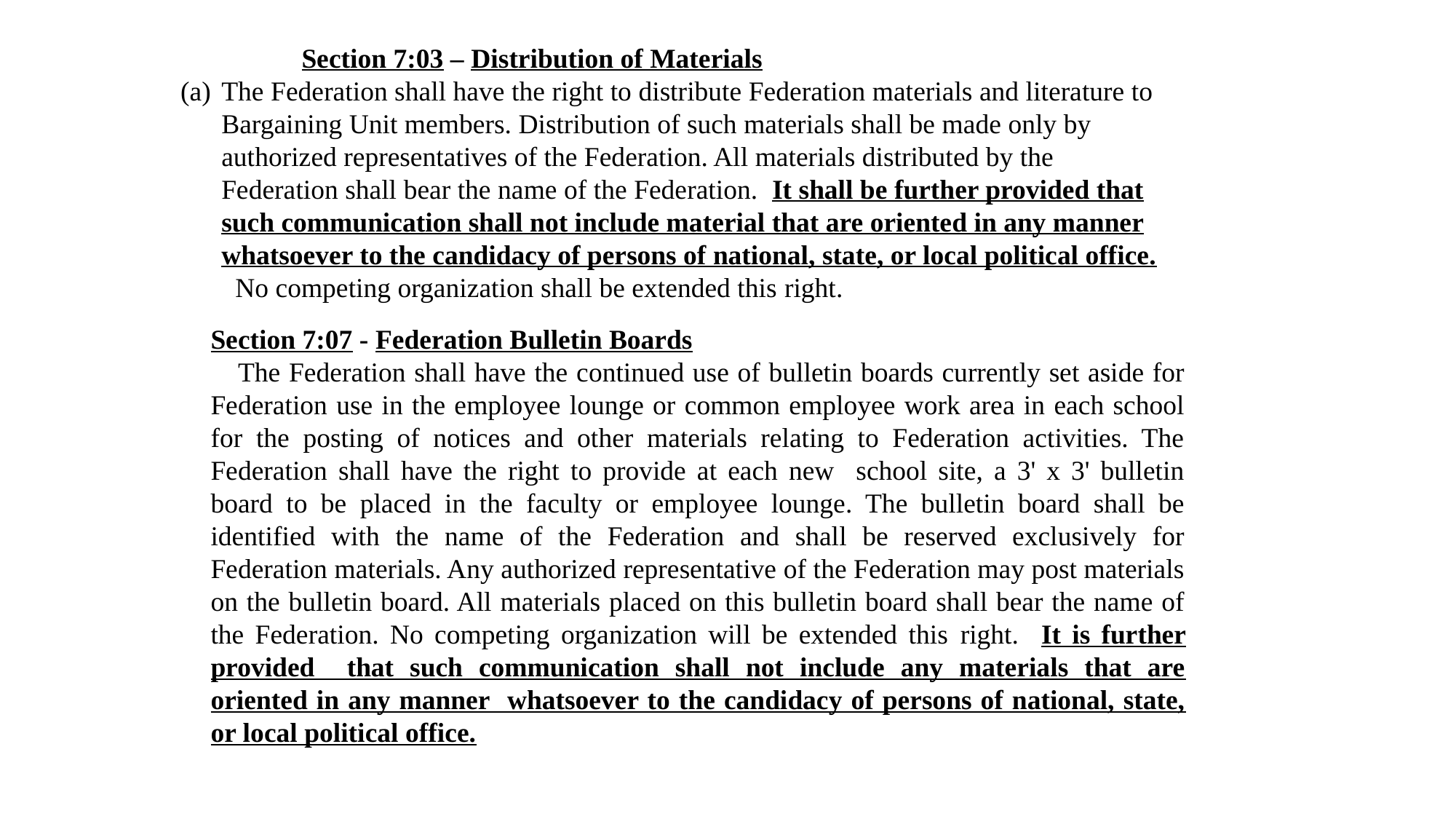

Section 7:03 – Distribution of Materials
The Federation shall have the right to distribute Federation materials and literature to Bargaining Unit members. Distribution of such materials shall be made only by authorized representatives of the Federation. All materials distributed by the Federation shall bear the name of the Federation.  It shall be further provided that such communication shall not include material that are oriented in any manner whatsoever to the candidacy of persons of national, state, or local political office.   No competing organization shall be extended this right.

Section 7:07 - Federation Bulletin Boards
The Federation shall have the continued use of bulletin boards currently set aside for Federation use in the employee lounge or common employee work area in each school for the posting of notices and other materials relating to Federation activities. The Federation shall have the right to provide at each new  school site, a 3' x 3' bulletin board to be placed in the faculty or employee lounge. The bulletin board shall be identified with the name of the Federation and shall be reserved exclusively for Federation materials. Any authorized representative of the Federation may post materials on the bulletin board. All materials placed on this bulletin board shall bear the name of the Federation. No competing organization will be extended this right.  It is further provided  that such communication shall not include any materials that are oriented in any manner  whatsoever to the candidacy of persons of national, state, or local political office.